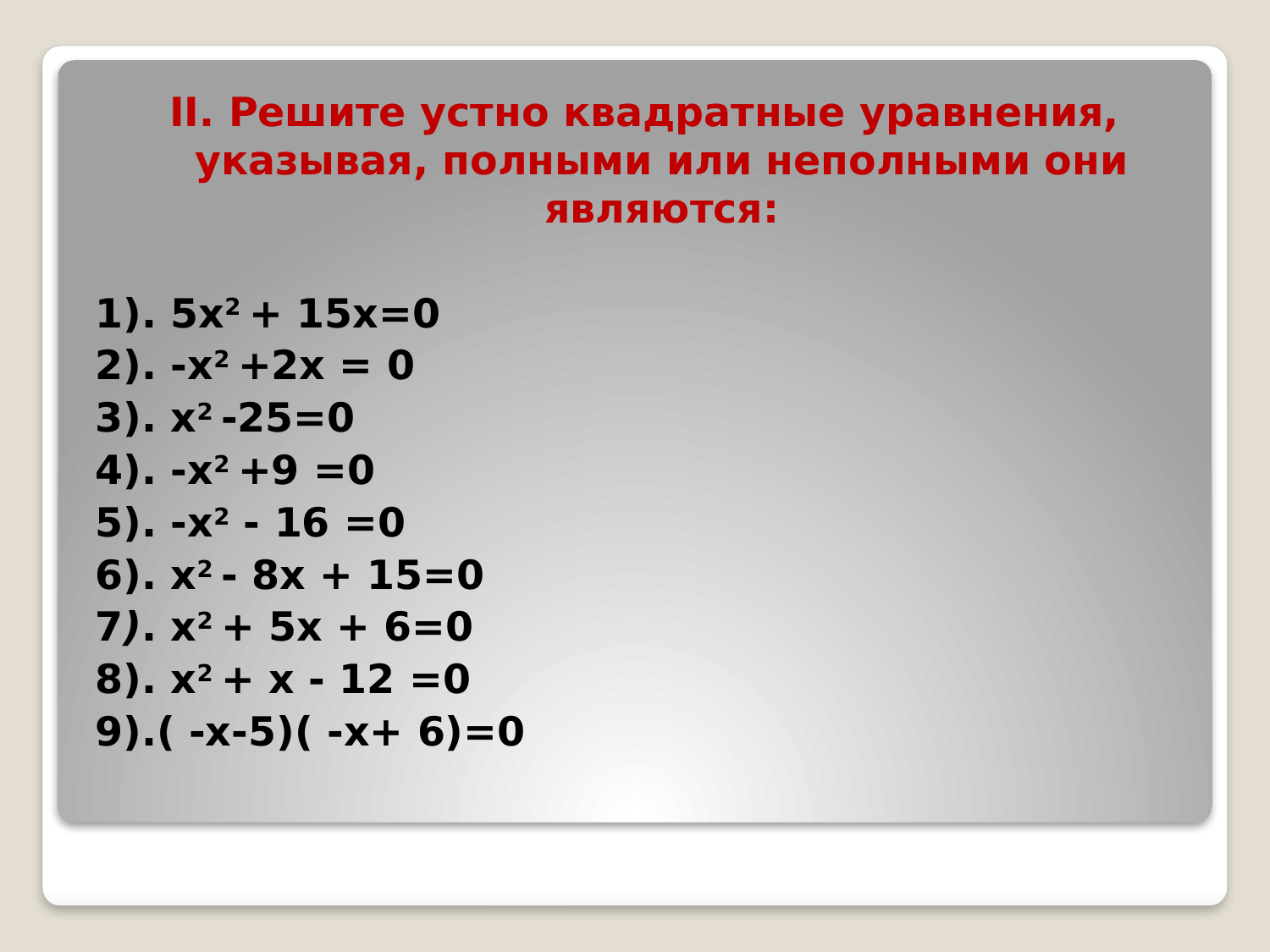

II. Решите устно квадратные уравнения, указывая, полными или неполными они являются:

1). 5х2 + 15х=0
2). -х2 +2х = 0
3). х2 -25=0
4). -х2 +9 =0
5). -х2 - 16 =0
6). х2 - 8х + 15=0
7). х2 + 5х + 6=0
8). х2 + х - 12 =0
9).( -х-5)( -х+ 6)=0
#